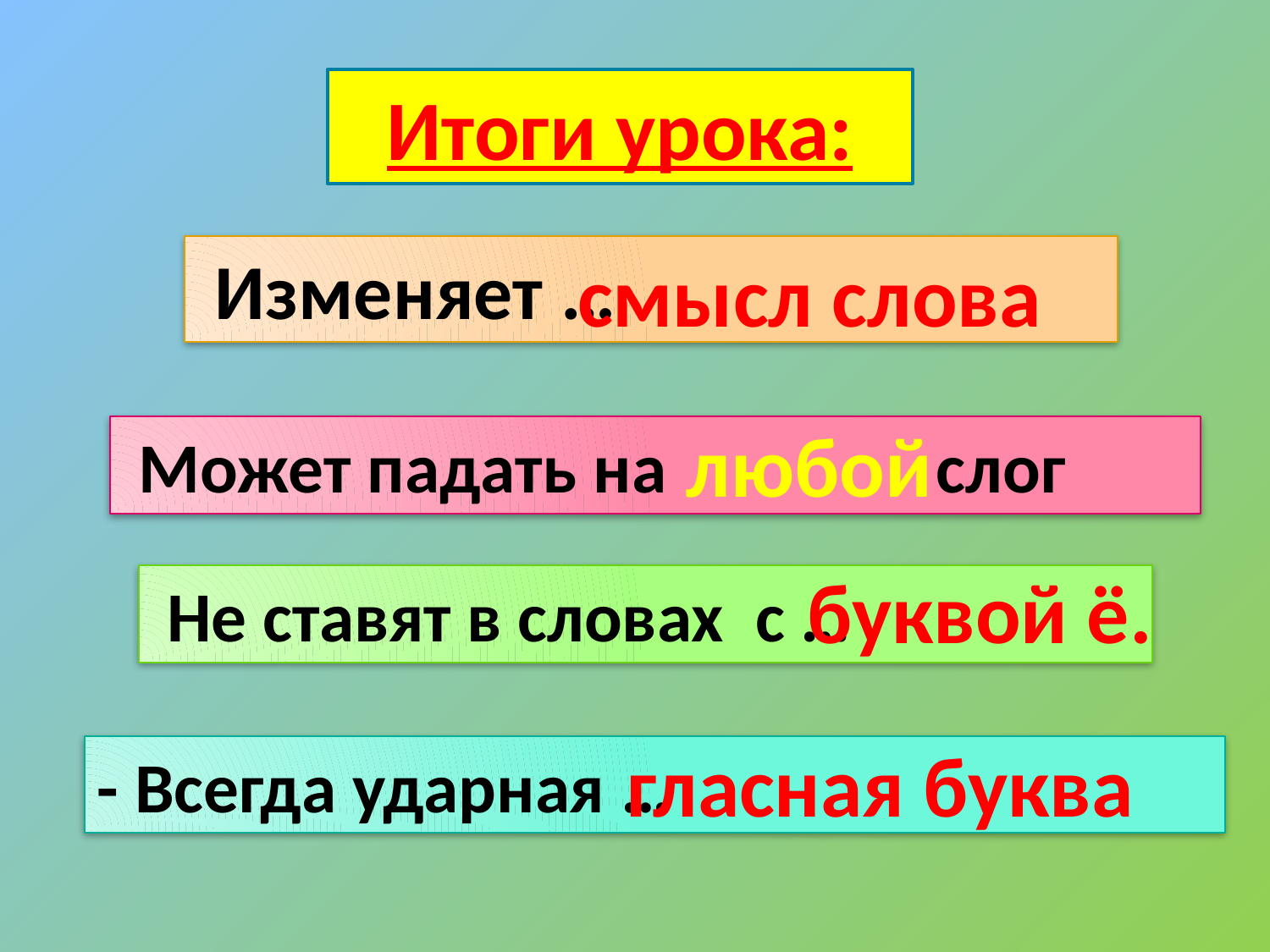

Итоги урока:
 Изменяет …
смысл слова
 любой
 Может падать на                 слог
буквой ё.
 Не ставят в словах  с …
 гласная буква
- Всегда ударная …